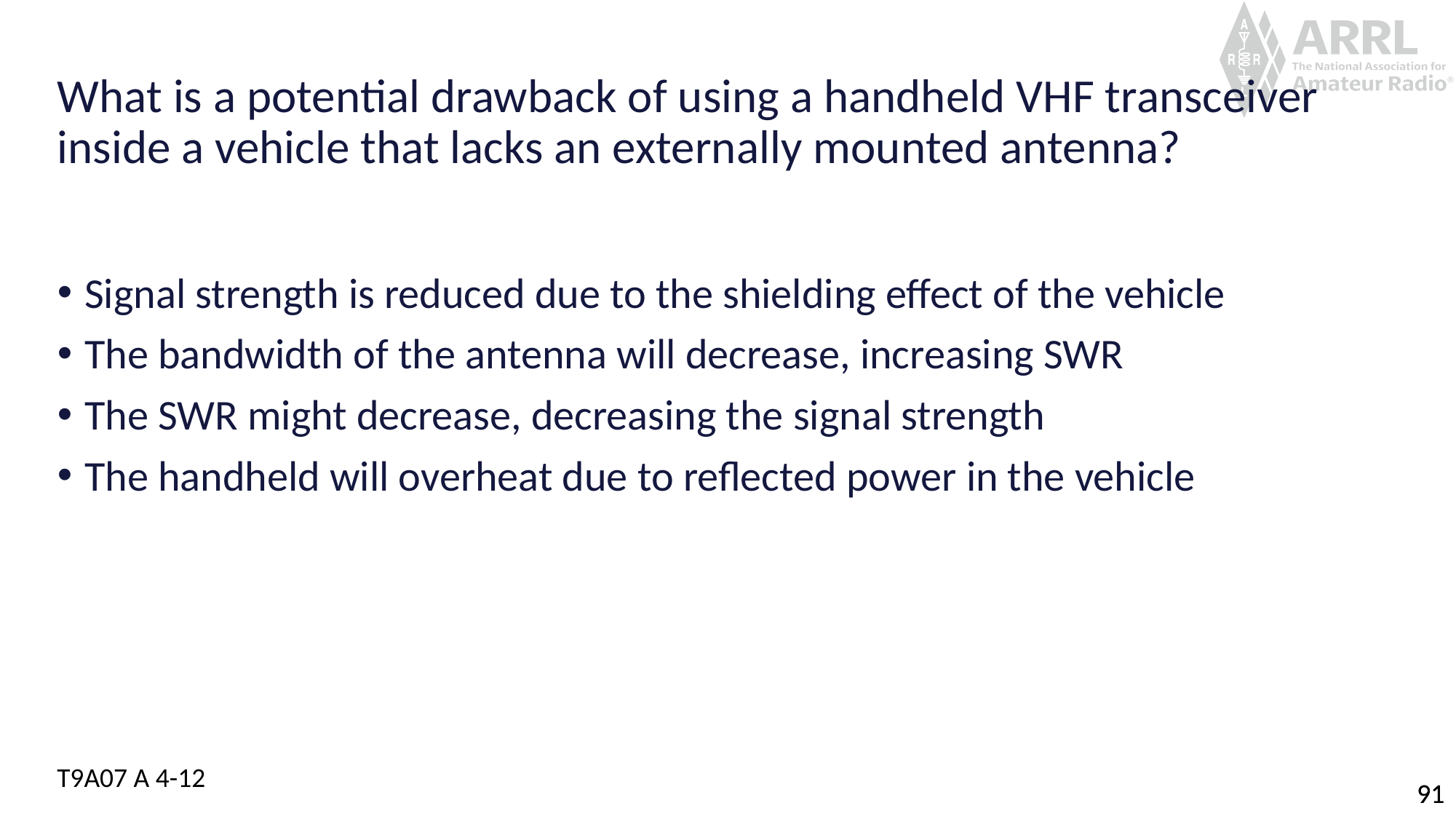

# What is a potential drawback of using a handheld VHF transceiver inside a vehicle that lacks an externally mounted antenna?
Signal strength is reduced due to the shielding effect of the vehicle
The bandwidth of the antenna will decrease, increasing SWR
The SWR might decrease, decreasing the signal strength
The handheld will overheat due to reflected power in the vehicle
T9A07 A 4-12